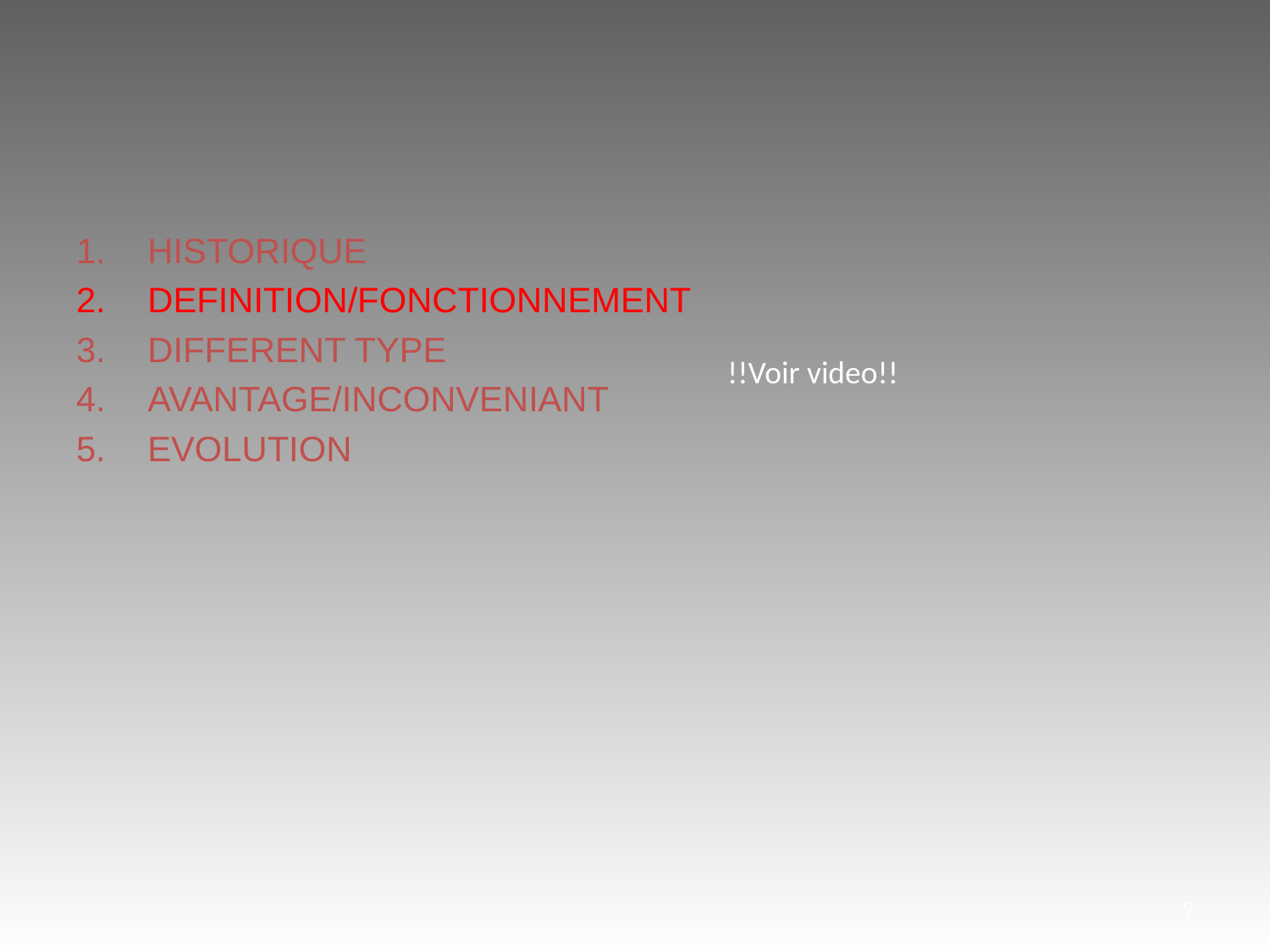

#
HISTORIQUE
DEFINITION/FONCTIONNEMENT
DIFFERENT TYPE
AVANTAGE/INCONVENIANT
EVOLUTION

!!Voir video!!
9